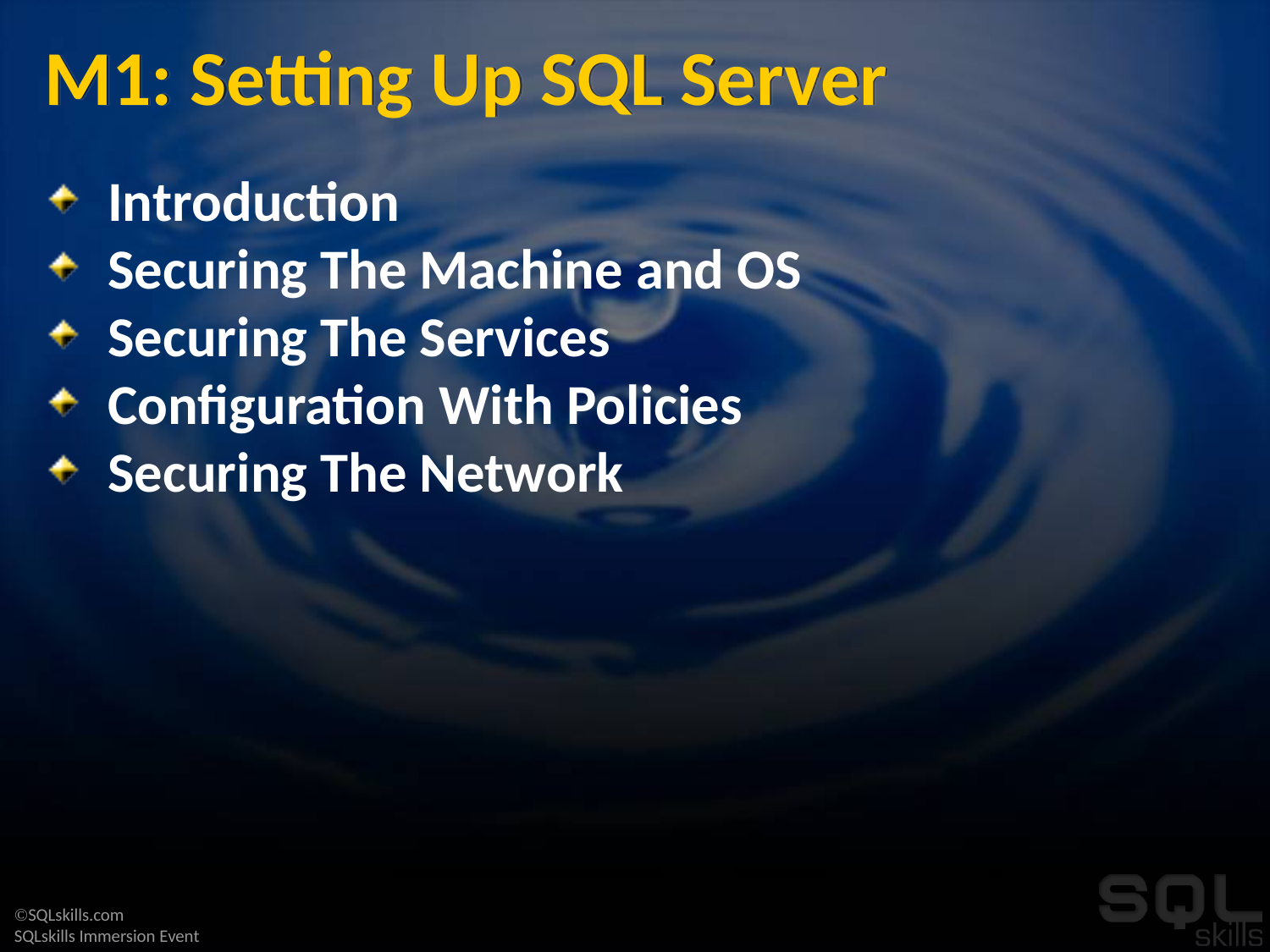

# M1: Setting Up SQL Server
Introduction
Securing The Machine and OS
Securing The Services
Configuration With Policies
Securing The Network